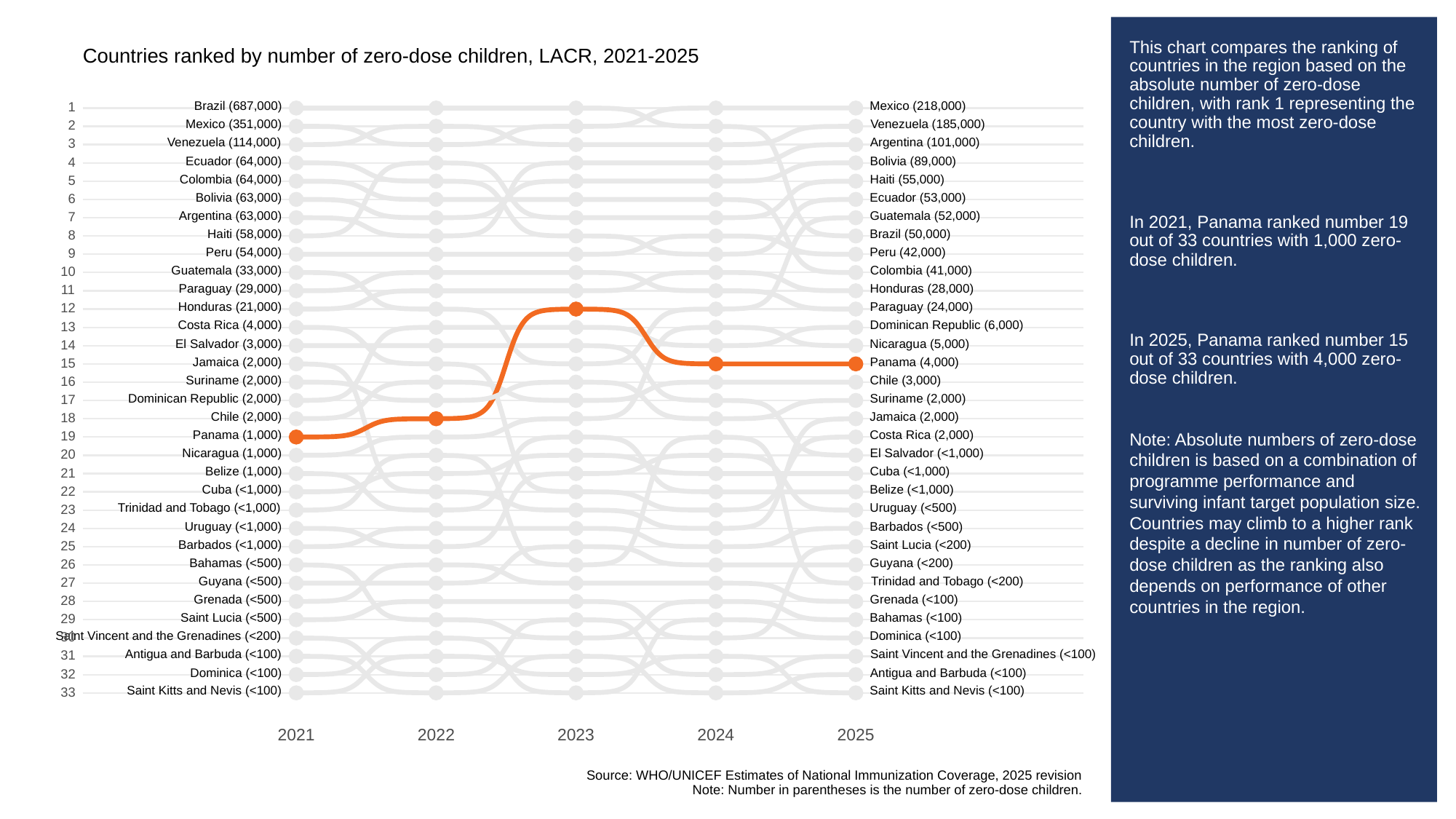

# This chart compares the ranking of countries in the region based on the absolute number of zero-dose children, with rank 1 representing the country with the most zero-dose children.

In 2021, Panama ranked number 19 out of 33 countries with 1,000 zero-dose children.

In 2025, Panama ranked number 15 out of 33 countries with 4,000 zero-dose children.

Note: Absolute numbers of zero-dose children is based on a combination of programme performance and surviving infant target population size. Countries may climb to a higher rank despite a decline in number of zero-dose children as the ranking also depends on performance of other countries in the region.

Countries ranked by number of zero-dose children, LACR, 2021-2025
Brazil (687,000)
Mexico (218,000)

1

Mexico (351,000)
Venezuela (185,000)

2

Venezuela (114,000)
Argentina (101,000)

3

Ecuador (64,000)
Bolivia (89,000)

4

Colombia (64,000)
Haiti (55,000)

5

Bolivia (63,000)
Ecuador (53,000)

6

Argentina (63,000)
Guatemala (52,000)

7

Haiti (58,000)
Brazil (50,000)

8

Peru (54,000)
Peru (42,000)

9

Guatemala (33,000)
Colombia (41,000)

10

Paraguay (29,000)
Honduras (28,000)

11

Honduras (21,000)
Paraguay (24,000)

12

Costa Rica (4,000)
Dominican Republic (6,000)

13

El Salvador (3,000)
Nicaragua (5,000)

14

Jamaica (2,000)
Panama (4,000)

15

Suriname (2,000)
Chile (3,000)

16

Dominican Republic (2,000)
Suriname (2,000)

17

Chile (2,000)
Jamaica (2,000)

18

Panama (1,000)
Costa Rica (2,000)

19

Nicaragua (1,000)
El Salvador (<1,000)

20

Belize (1,000)
Cuba (<1,000)

21

Cuba (<1,000)
Belize (<1,000)

22

Trinidad and Tobago (<1,000)
Uruguay (<500)

23

Uruguay (<1,000)
Barbados (<500)

24

Barbados (<1,000)
Saint Lucia (<200)

25

Bahamas (<500)
Guyana (<200)

26

Guyana (<500)
Trinidad and Tobago (<200)

27

Grenada (<500)
Grenada (<100)

28

Saint Lucia (<500)
Bahamas (<100)

29

Saint Vincent and the Grenadines (<200)
Dominica (<100)

30

Antigua and Barbuda (<100)
Saint Vincent and the Grenadines (<100)

31

Dominica (<100)
Antigua and Barbuda (<100)

32

Saint Kitts and Nevis (<100)
Saint Kitts and Nevis (<100)

33

2023
2021
2022
2024
2025
Source: WHO/UNICEF Estimates of National Immunization Coverage, 2025 revision
Note: Number in parentheses is the number of zero-dose children.